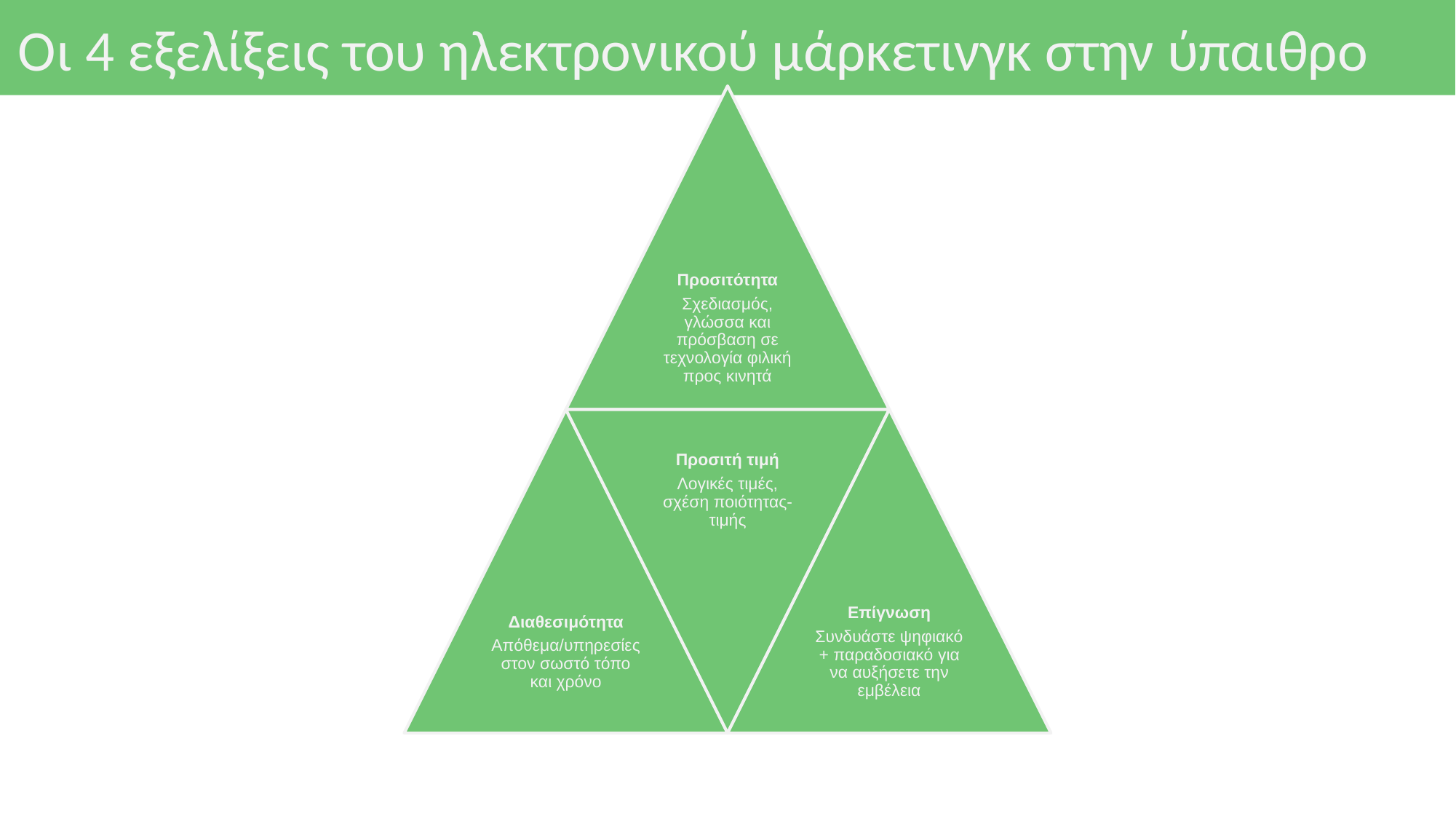

# Οι 4 εξελίξεις του ηλεκτρονικού μάρκετινγκ στην ύπαιθρο
Προσιτότητα
Σχεδιασμός, γλώσσα και πρόσβαση σε τεχνολογία φιλική προς κινητά
Διαθεσιμότητα
Απόθεμα/υπηρεσίες στον σωστό τόπο και χρόνο
Προσιτή τιμή
Λογικές τιμές, σχέση ποιότητας-τιμής
Επίγνωση
Συνδυάστε ψηφιακό + παραδοσιακό για να αυξήσετε την εμβέλεια